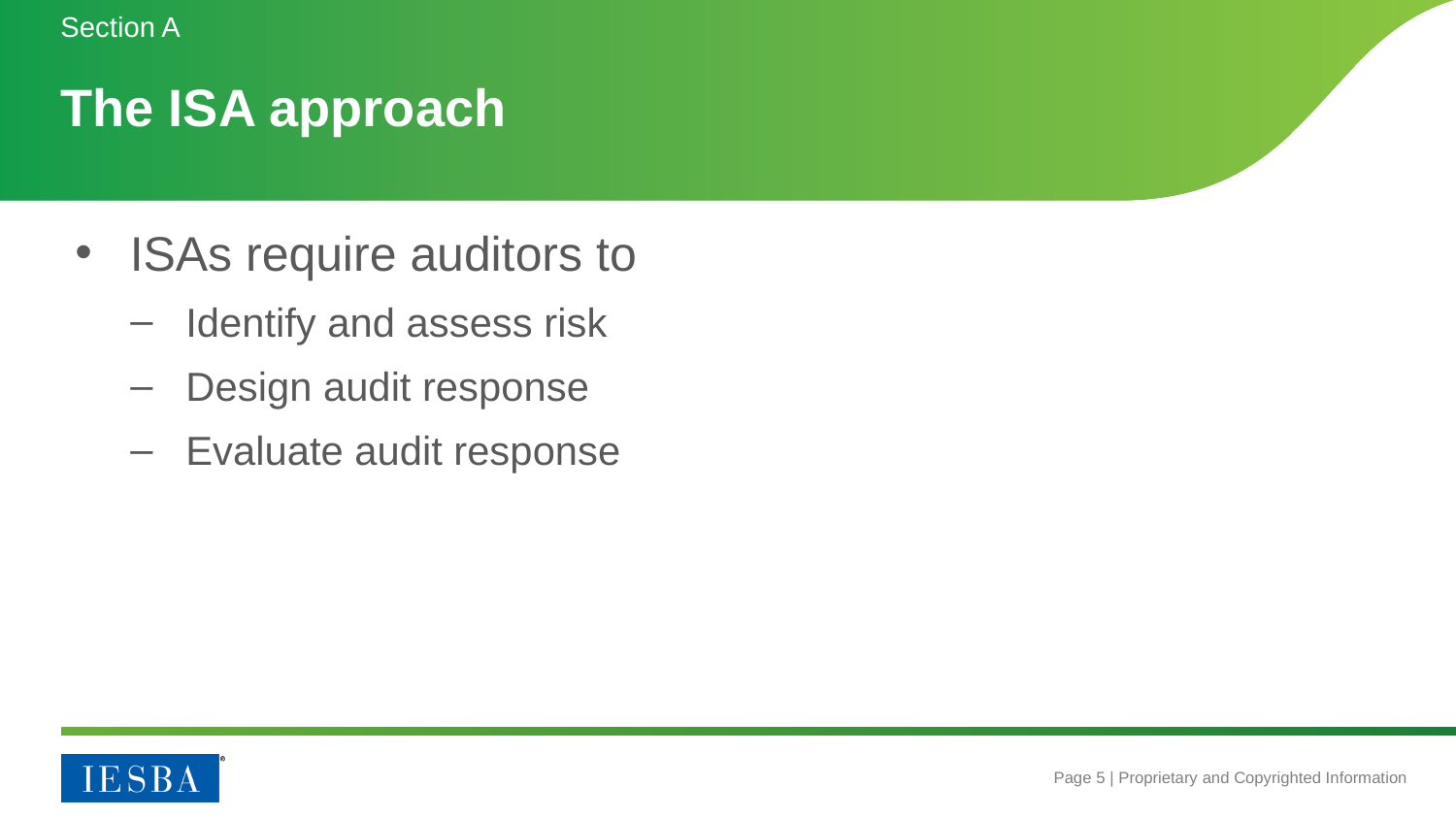

Section A
# The ISA approach
ISAs require auditors to
Identify and assess risk
Design audit response
Evaluate audit response